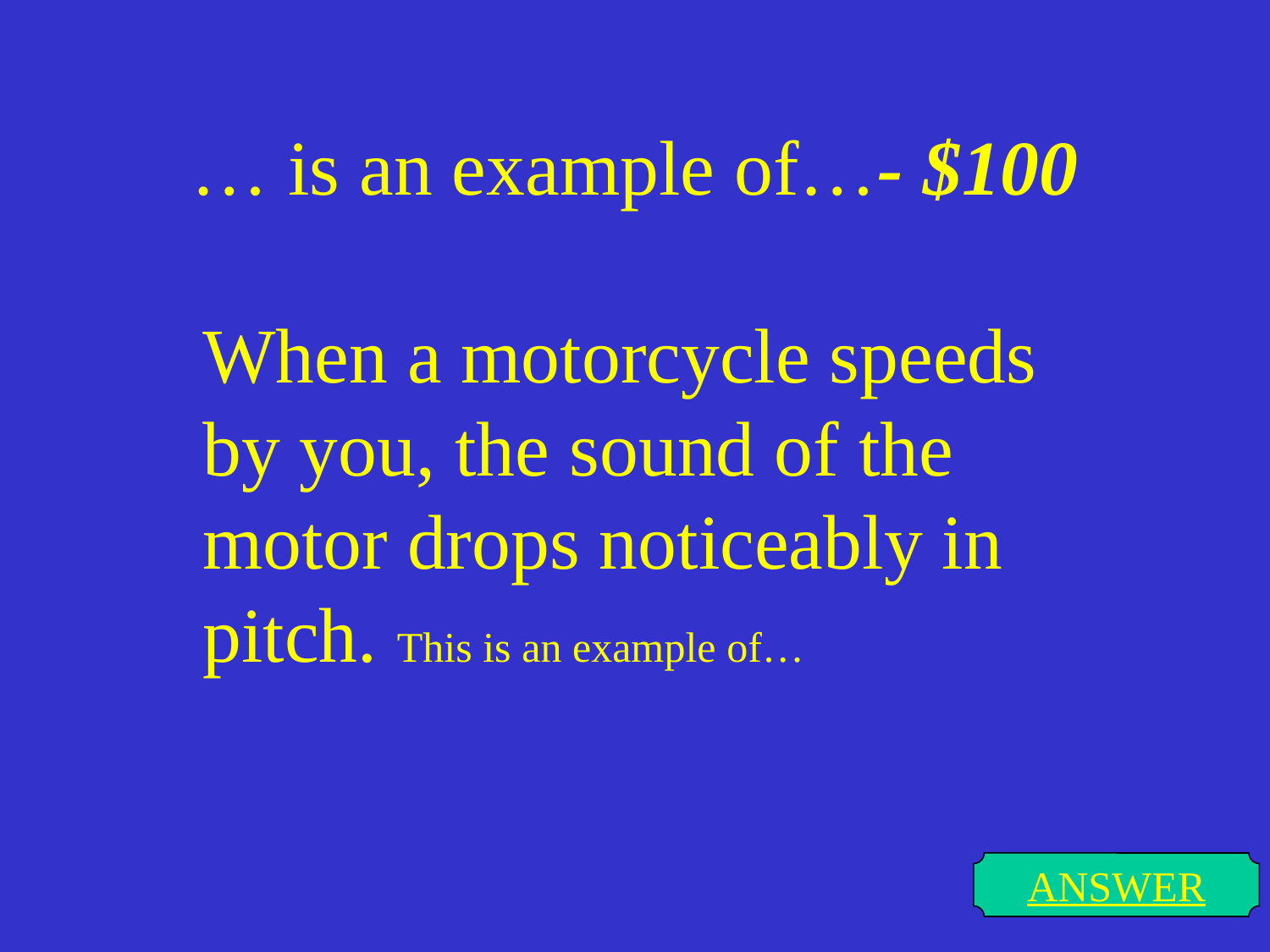

# … is an example of…- $100
When a motorcycle speeds by you, the sound of the motor drops noticeably in pitch. This is an example of…

ANSWER